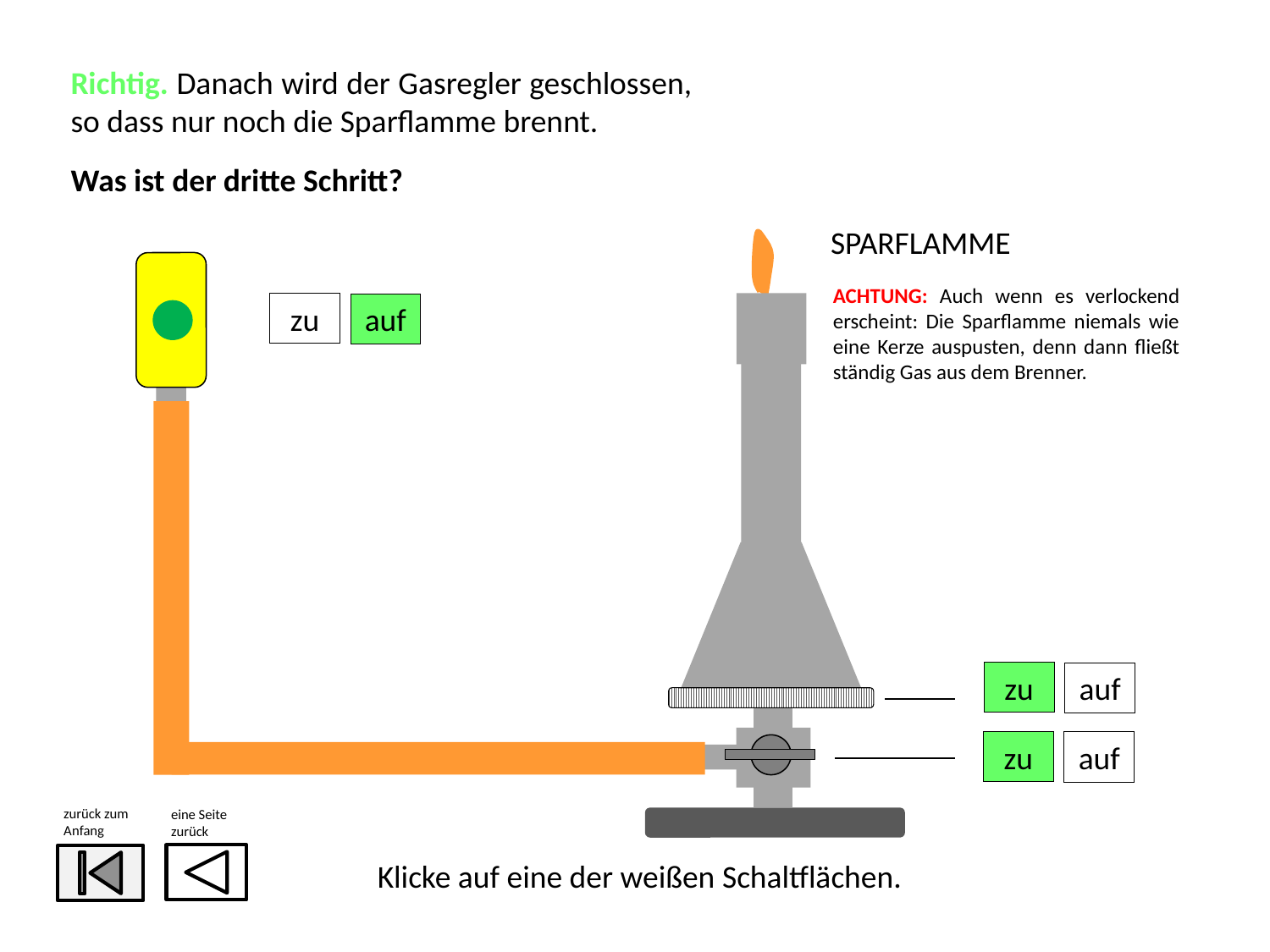

Richtig. Danach wird der Gasregler geschlossen, so dass nur noch die Sparflamme brennt.

Was ist der dritte Schritt?
SPARFLAMME

ACHTUNG: Auch wenn es verlockend erscheint: Die Sparflamme niemals wie eine Kerze auspusten, denn dann fließt ständig Gas aus dem Brenner.

zu

auf

zu
auf

zu
auf

zurück zum
Anfang
eine Seite
zurück

Klicke auf eine der weißen Schaltflächen.